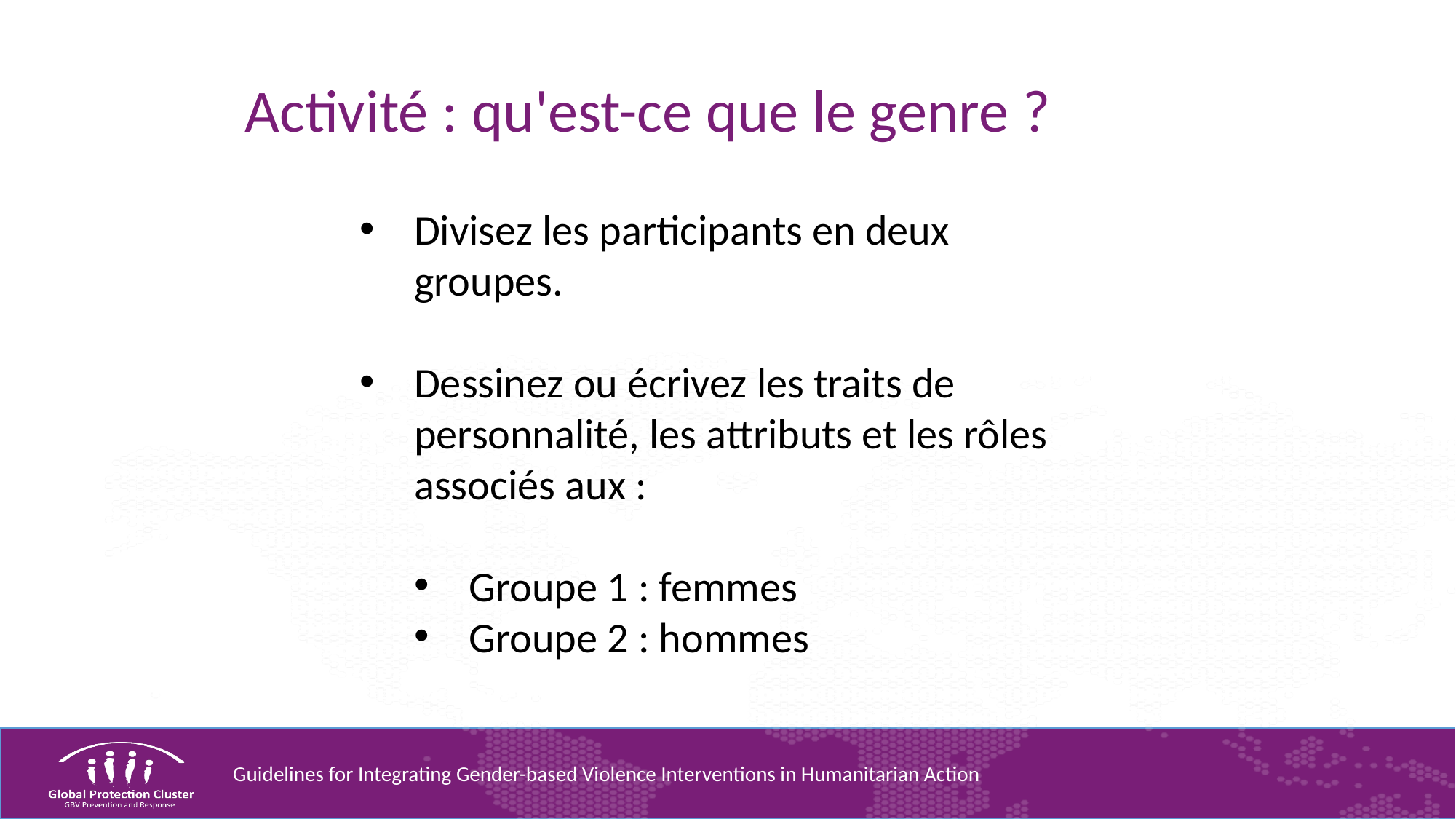

Activité : qu'est-ce que le genre ?
Divisez les participants en deux groupes.

Dessinez ou écrivez les traits de personnalité, les attributs et les rôles associés aux :

Groupe 1 : femmes
Groupe 2 : hommes